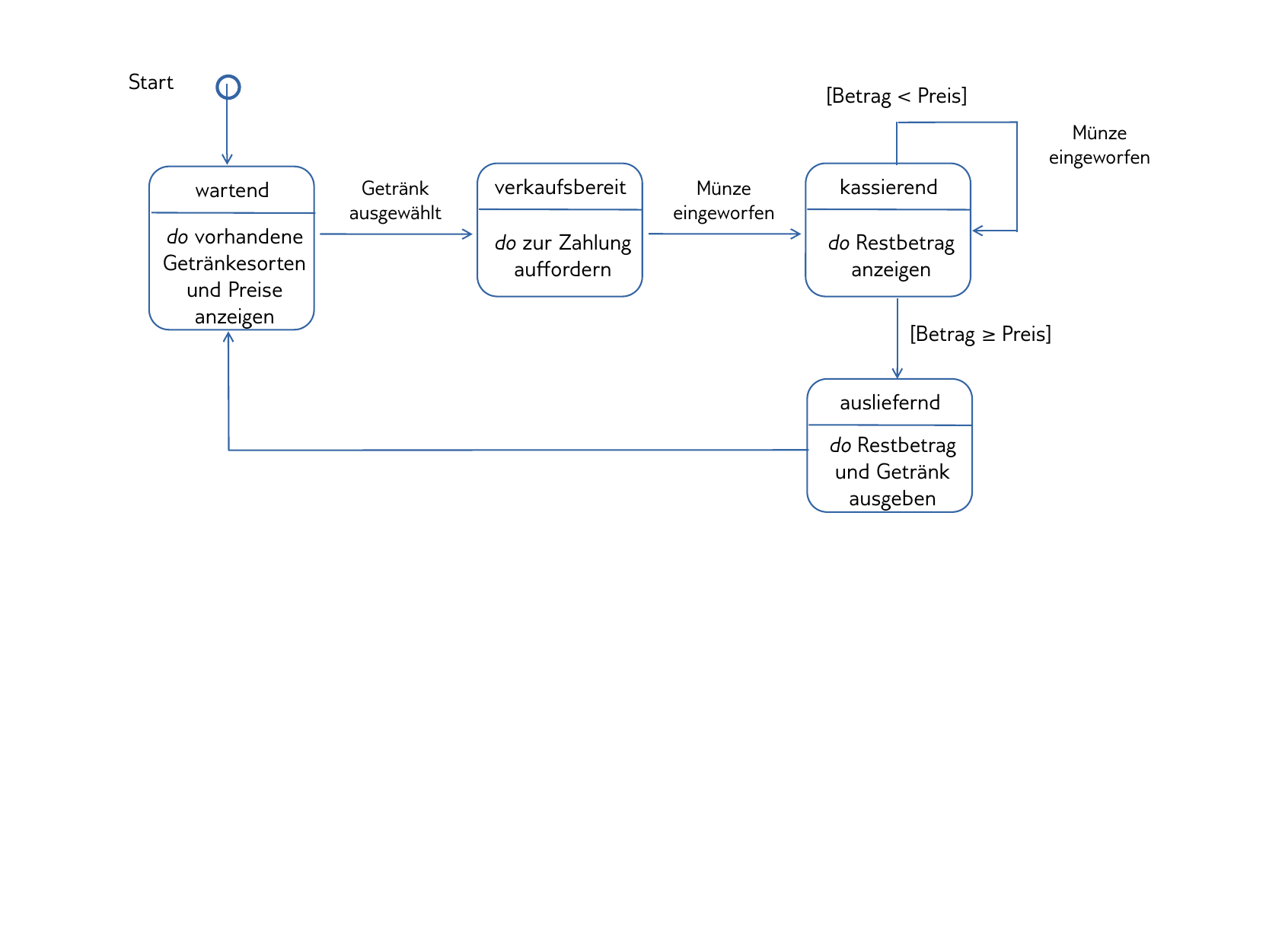

Start
[Betrag < Preis]

Münze eingeworfen

verkaufsbereit
kassierend
wartend
Getränk ausgewählt
Münze eingeworfen
do zur Zahlung auffordern
do Restbetrag anzeigen
do vorhandene Getränkesorten und Preise anzeigen

[Betrag ≥ Preis]

ausliefernd
do Restbetrag und Getränk ausgeben